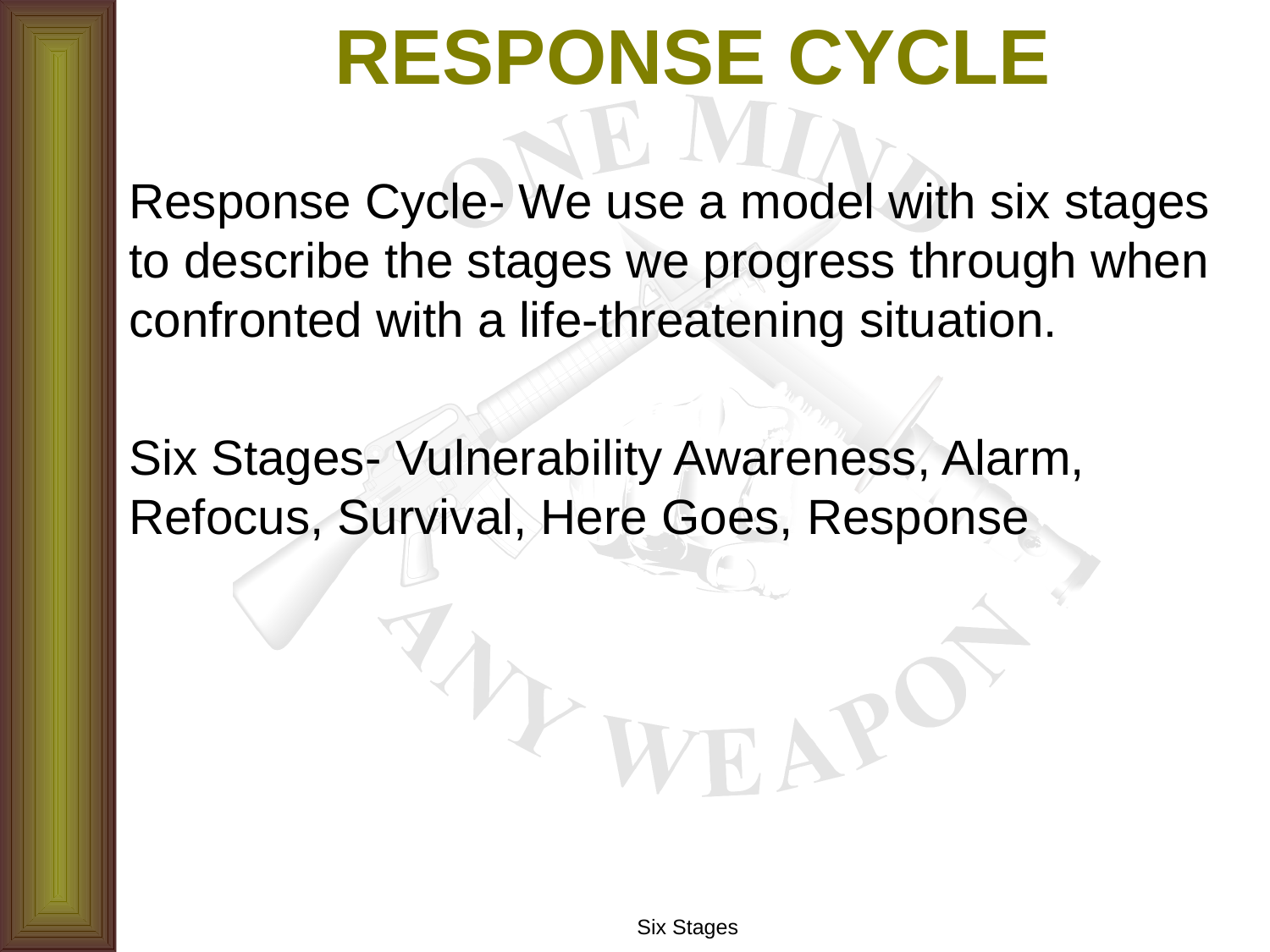

# RESPONSE CYCLE
Response Cycle- We use a model with six stages to describe the stages we progress through when confronted with a life-threatening situation.

Six Stages- Vulnerability Awareness, Alarm, Refocus, Survival, Here Goes, Response
Six Stages